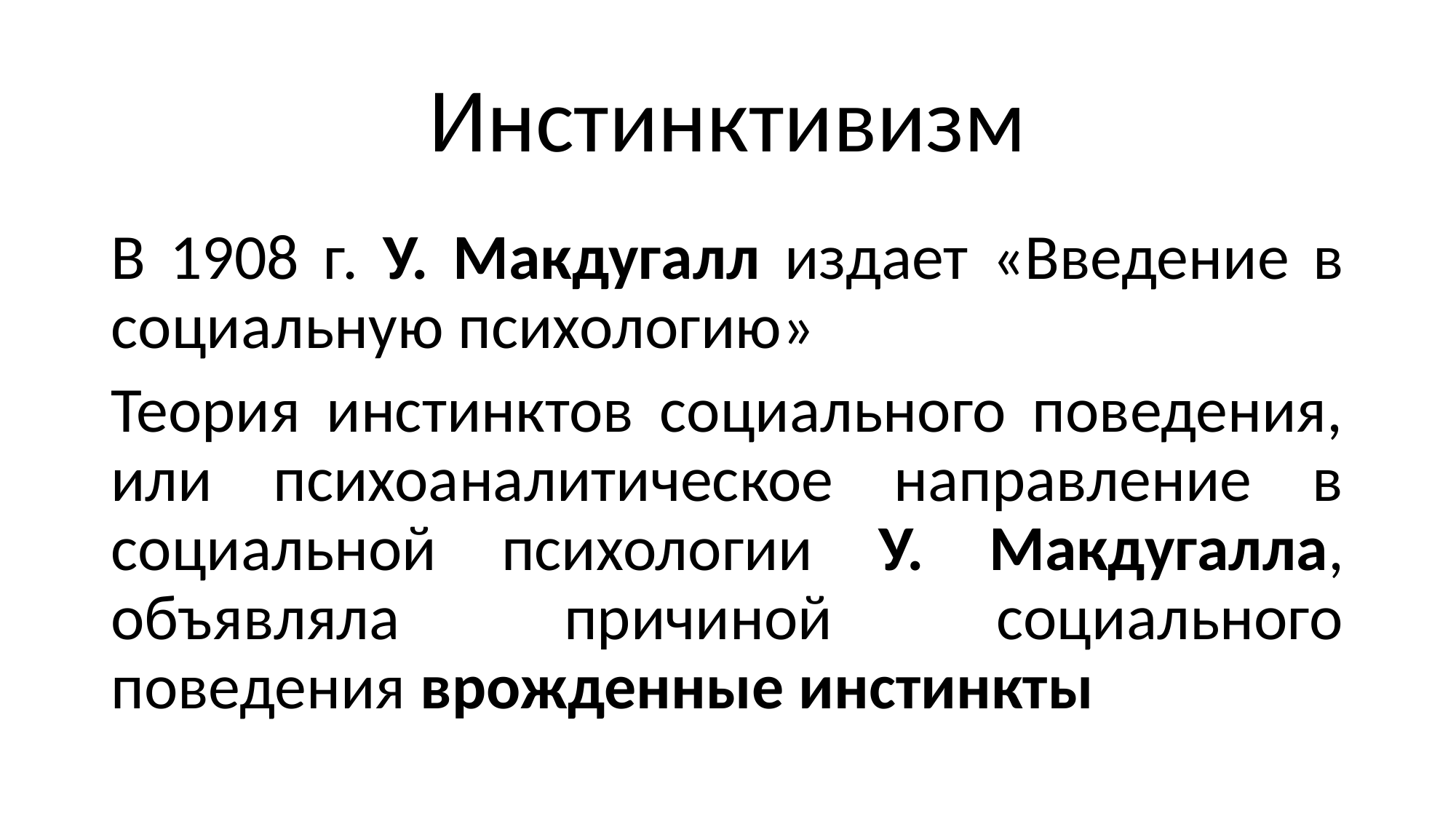

# Инстинктивизм
В 1908 г. У. Макдугалл издает «Введение в социальную психологию»
Теория инстинктов социального поведения, или психоаналитическое направление в социальной психологии У. Макдугалла, объявляла причиной социального поведения врожденные инстинкты